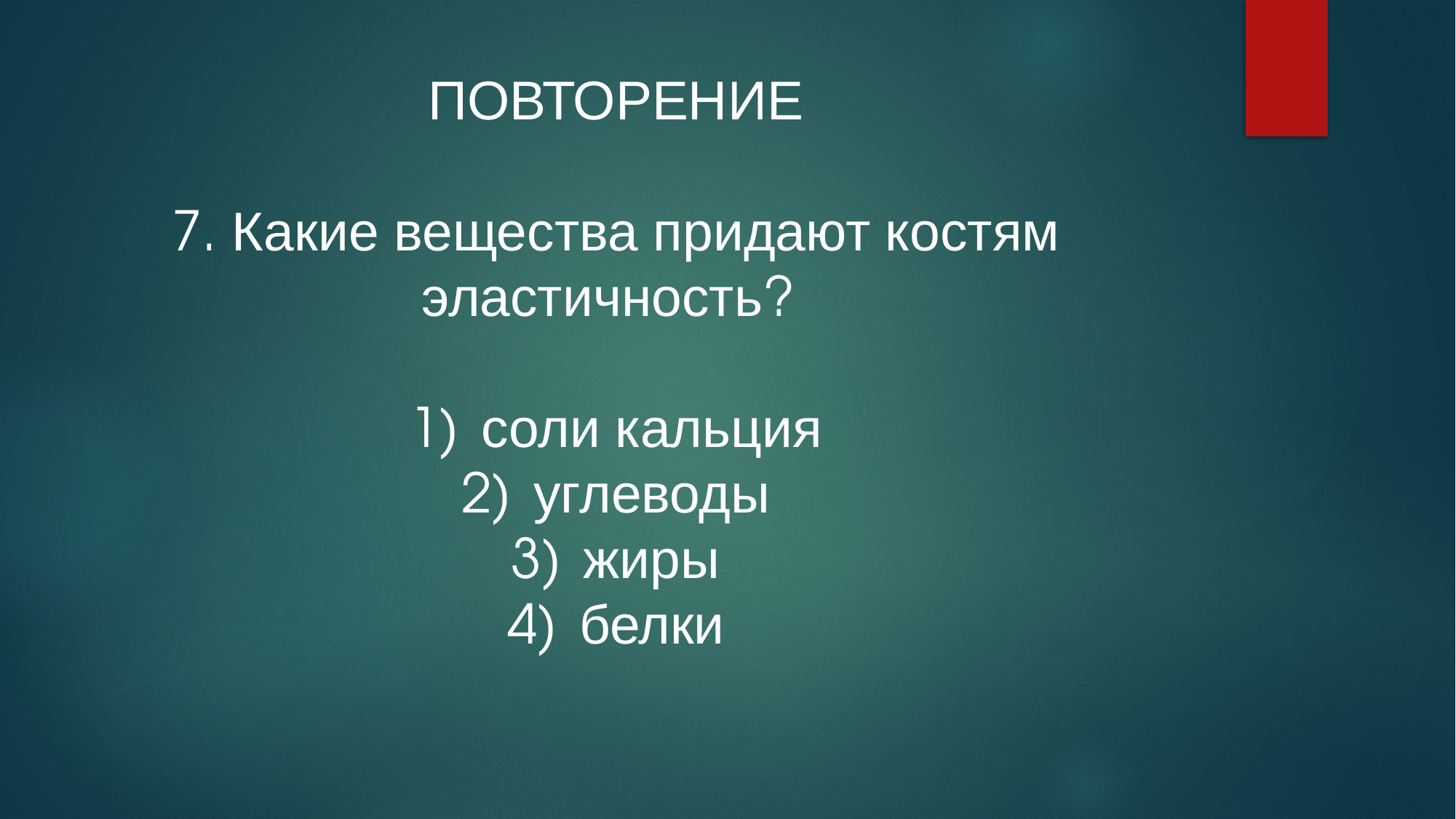

ПОВТОРЕНИЕ

7. Какие вещества придают костям эластичность?

1)  соли кальция
2)  углеводы
3)  жиры
4)  белки